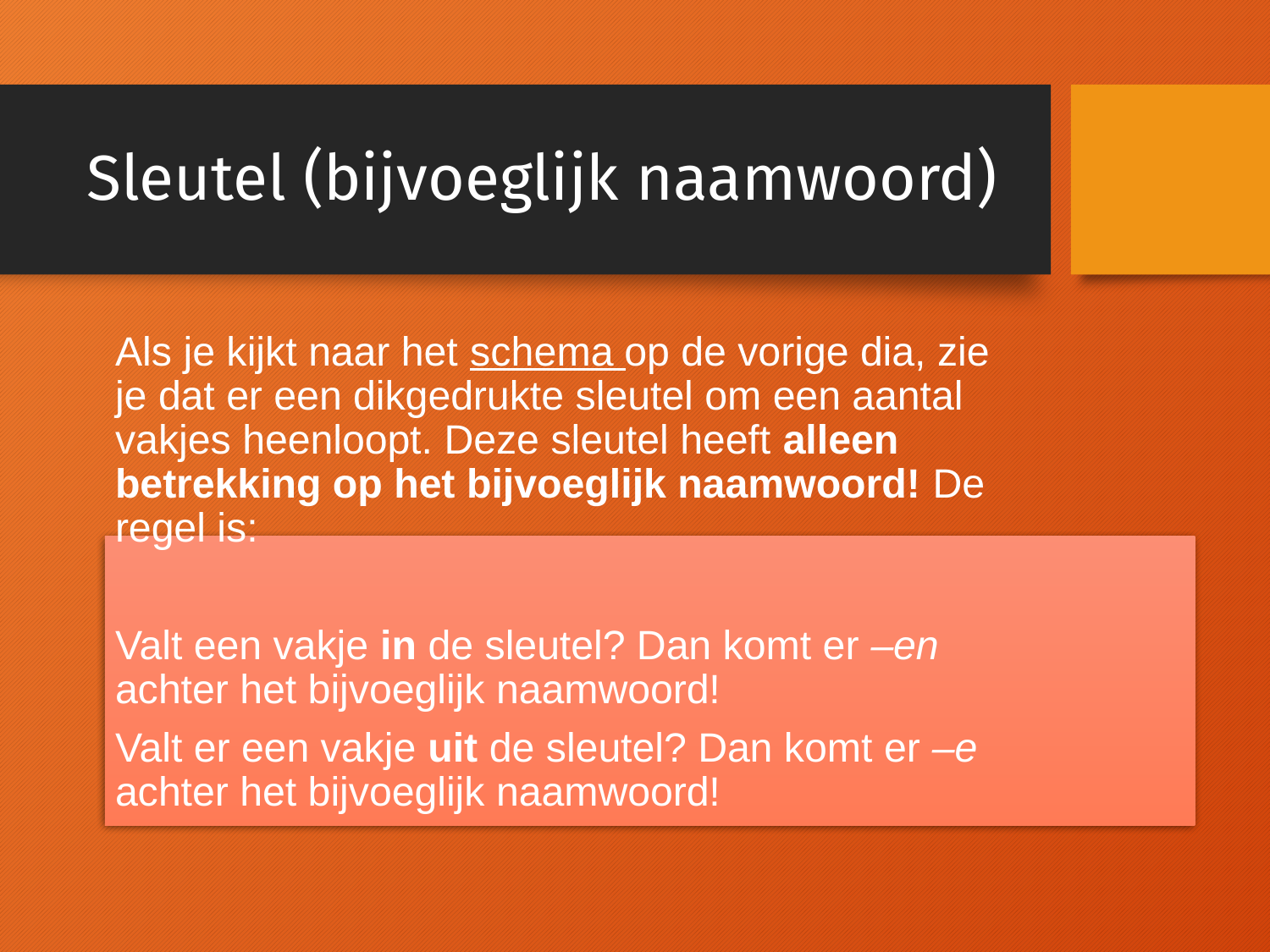

# Sleutel (bijvoeglijk naamwoord)
	Als je kijkt naar het schema op de vorige dia, zie je dat er een dikgedrukte sleutel om een aantal vakjes heenloopt. Deze sleutel heeft alleen betrekking op het bijvoeglijk naamwoord! De regel is:

	Valt een vakje in de sleutel? Dan komt er –en achter het bijvoeglijk naamwoord!
	Valt er een vakje uit de sleutel? Dan komt er –e achter het bijvoeglijk naamwoord!